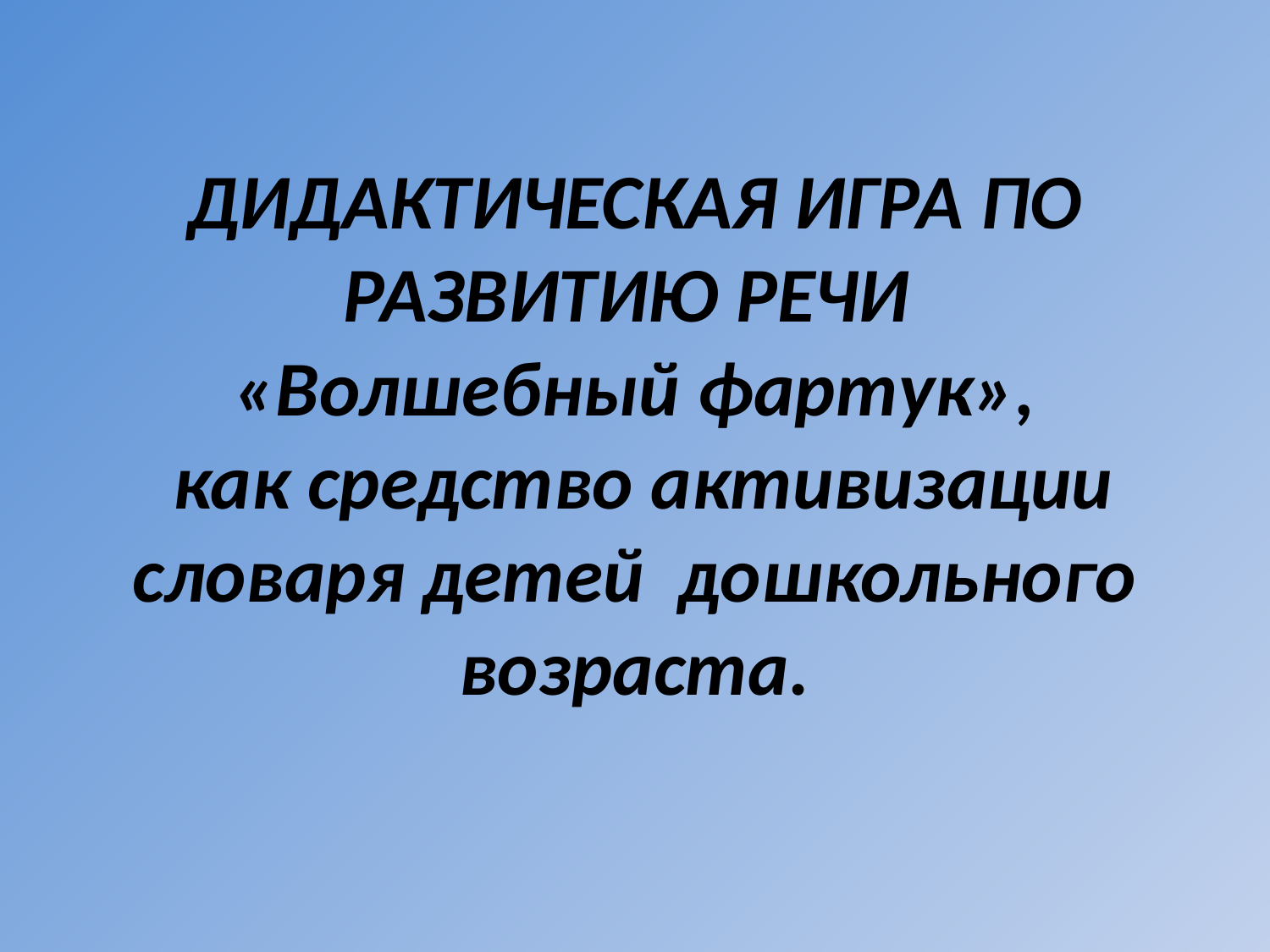

# ДИДАКТИЧЕСКАЯ ИГРА ПО РАЗВИТИЮ РЕЧИ «Волшебный фартук», как средство активизации словаря детей  дошкольного возраста.